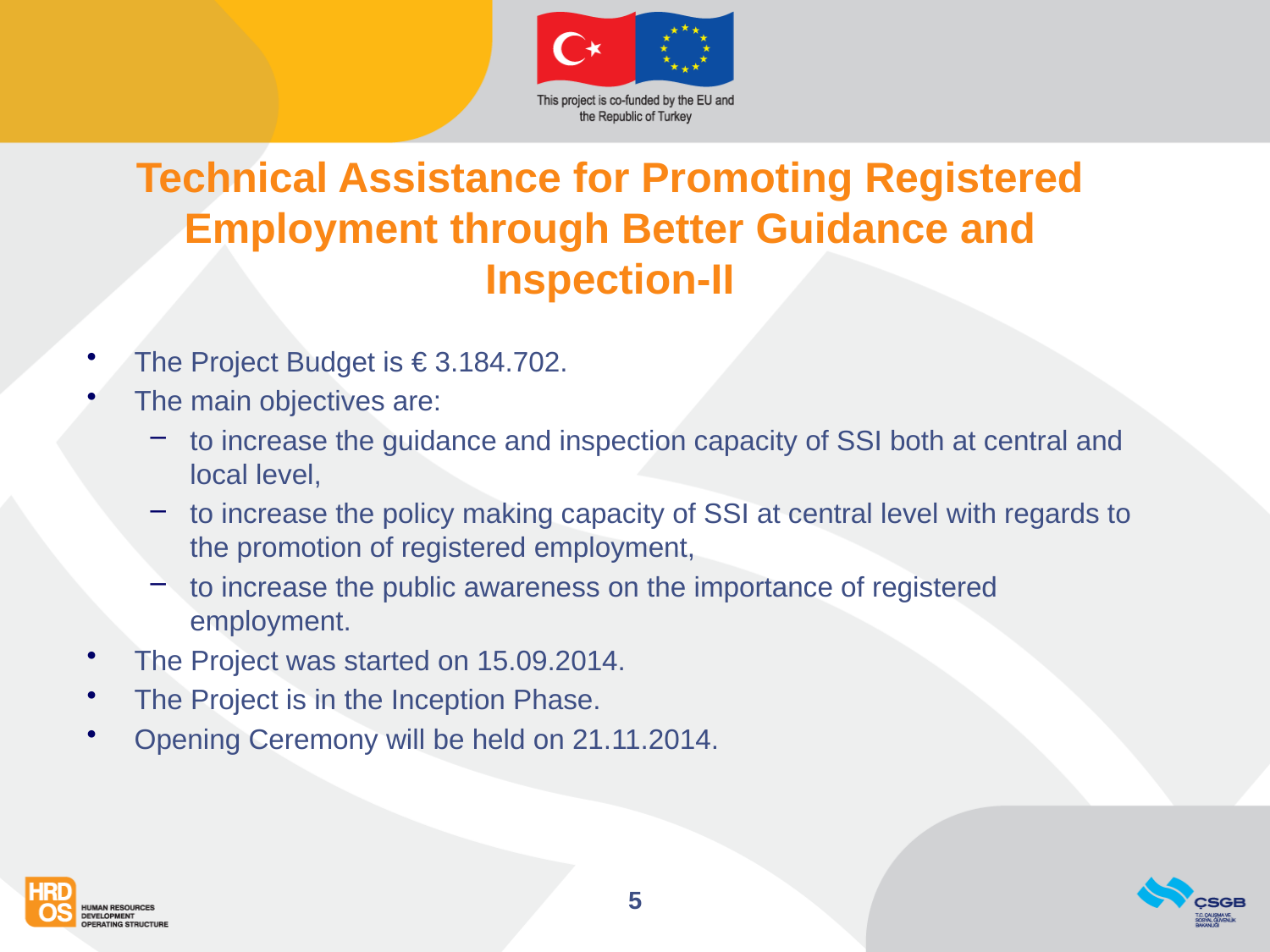

# Technical Assistance for Promoting Registered Employment through Better Guidance and Inspection-II
The Project Budget is € 3.184.702.
The main objectives are:
to increase the guidance and inspection capacity of SSI both at central and local level,
to increase the policy making capacity of SSI at central level with regards to the promotion of registered employment,
to increase the public awareness on the importance of registered employment.
The Project was started on 15.09.2014.
The Project is in the Inception Phase.
Opening Ceremony will be held on 21.11.2014.

5